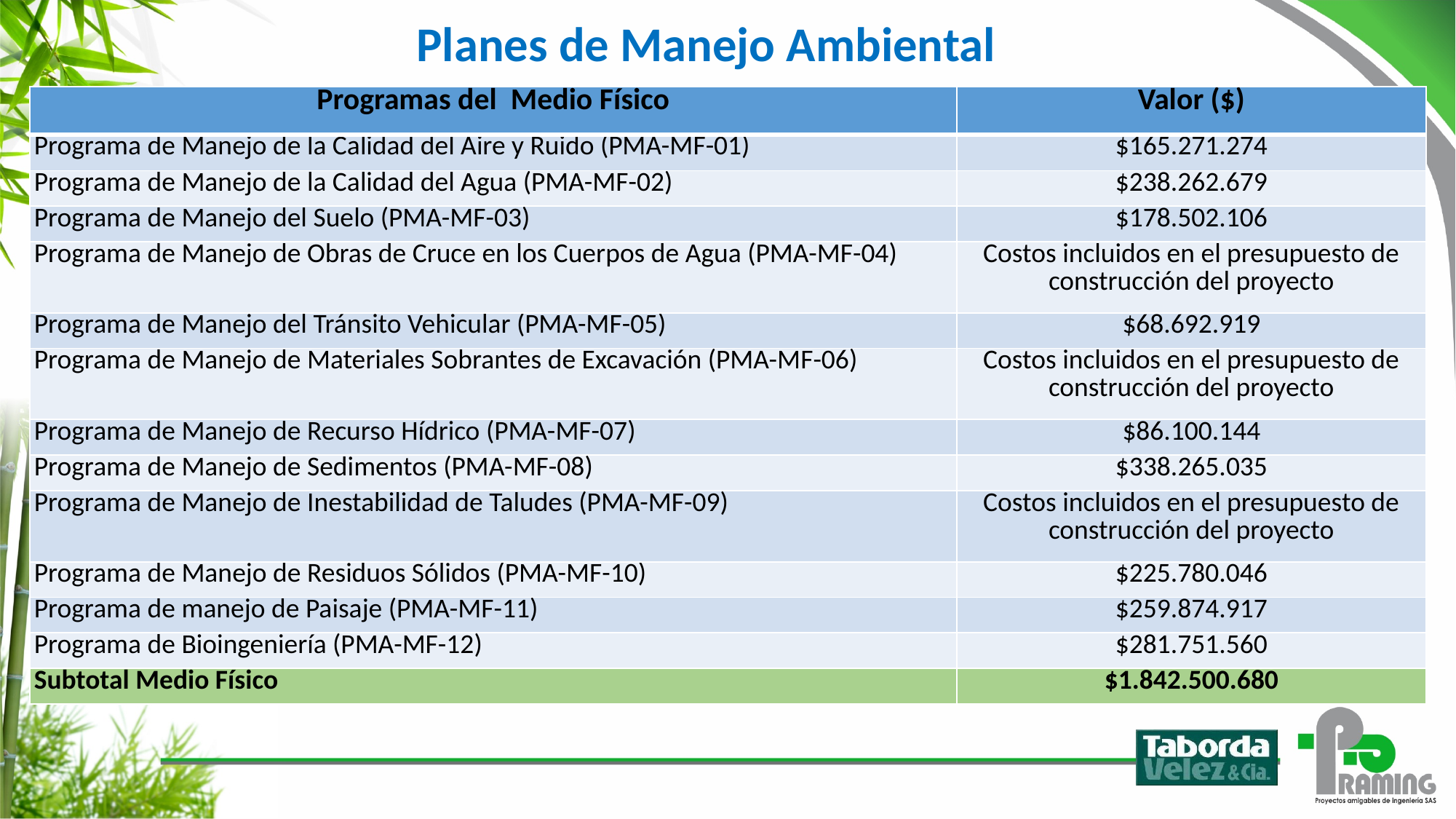

Planes de Manejo Ambiental
| Programas del Medio Físico | Valor ($) |
| --- | --- |
| Programa de Manejo de la Calidad del Aire y Ruido (PMA-MF-01) | $165.271.274 |
| Programa de Manejo de la Calidad del Agua (PMA-MF-02) | $238.262.679 |
| Programa de Manejo del Suelo (PMA-MF-03) | $178.502.106 |
| Programa de Manejo de Obras de Cruce en los Cuerpos de Agua (PMA-MF-04) | Costos incluidos en el presupuesto de construcción del proyecto |
| Programa de Manejo del Tránsito Vehicular (PMA-MF-05) | $68.692.919 |
| Programa de Manejo de Materiales Sobrantes de Excavación (PMA-MF-06) | Costos incluidos en el presupuesto de construcción del proyecto |
| Programa de Manejo de Recurso Hídrico (PMA-MF-07) | $86.100.144 |
| Programa de Manejo de Sedimentos (PMA-MF-08) | $338.265.035 |
| Programa de Manejo de Inestabilidad de Taludes (PMA-MF-09) | Costos incluidos en el presupuesto de construcción del proyecto |
| Programa de Manejo de Residuos Sólidos (PMA-MF-10) | $225.780.046 |
| Programa de manejo de Paisaje (PMA-MF-11) | $259.874.917 |
| Programa de Bioingeniería (PMA-MF-12) | $281.751.560 |
| Subtotal Medio Físico | $1.842.500.680 |